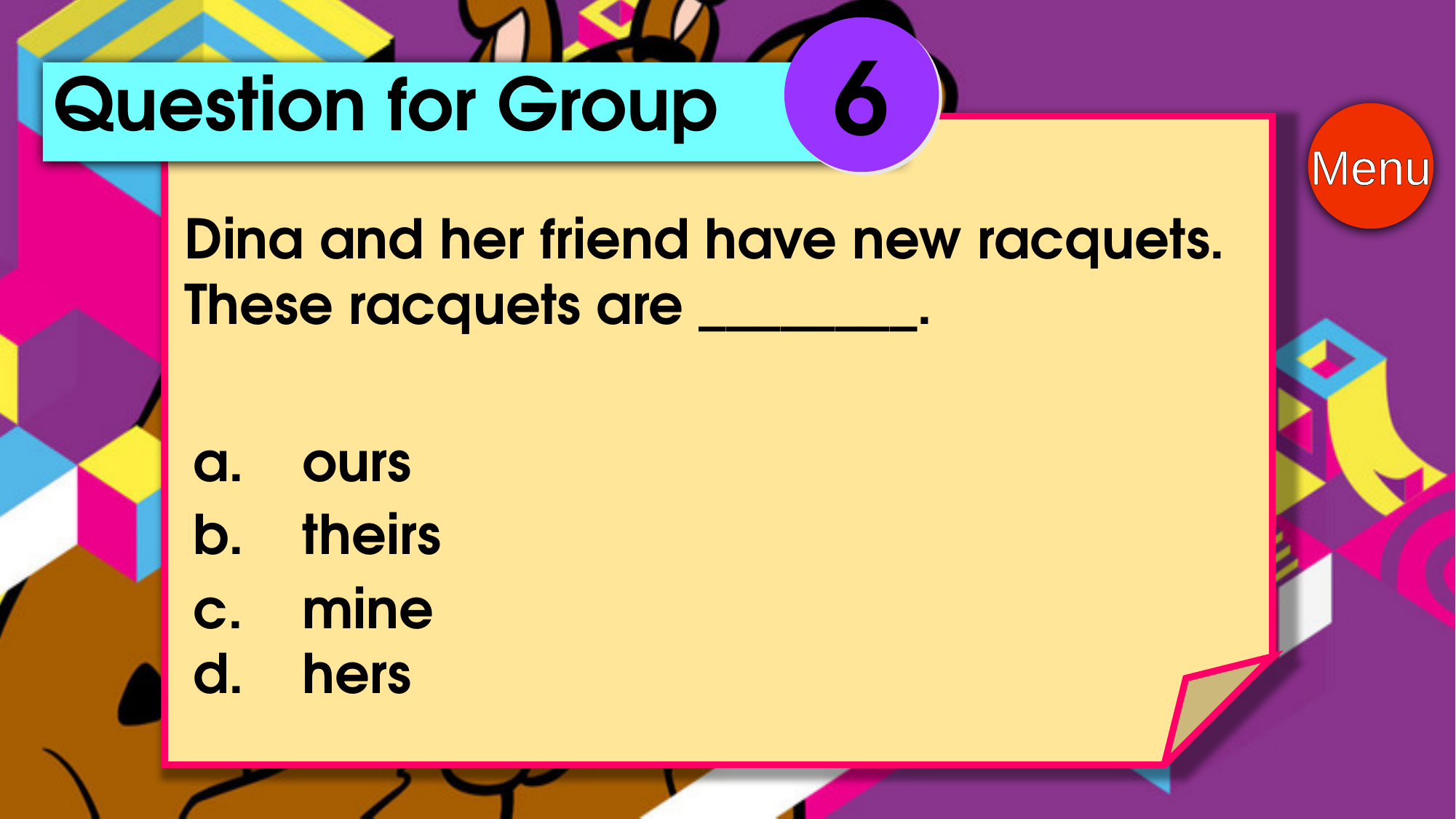

6
Question for Group

Menu
Dina and her friend have new racquets. These racquets are ________.
a.	ours
b.	theirs
c.	mine
d.	hers